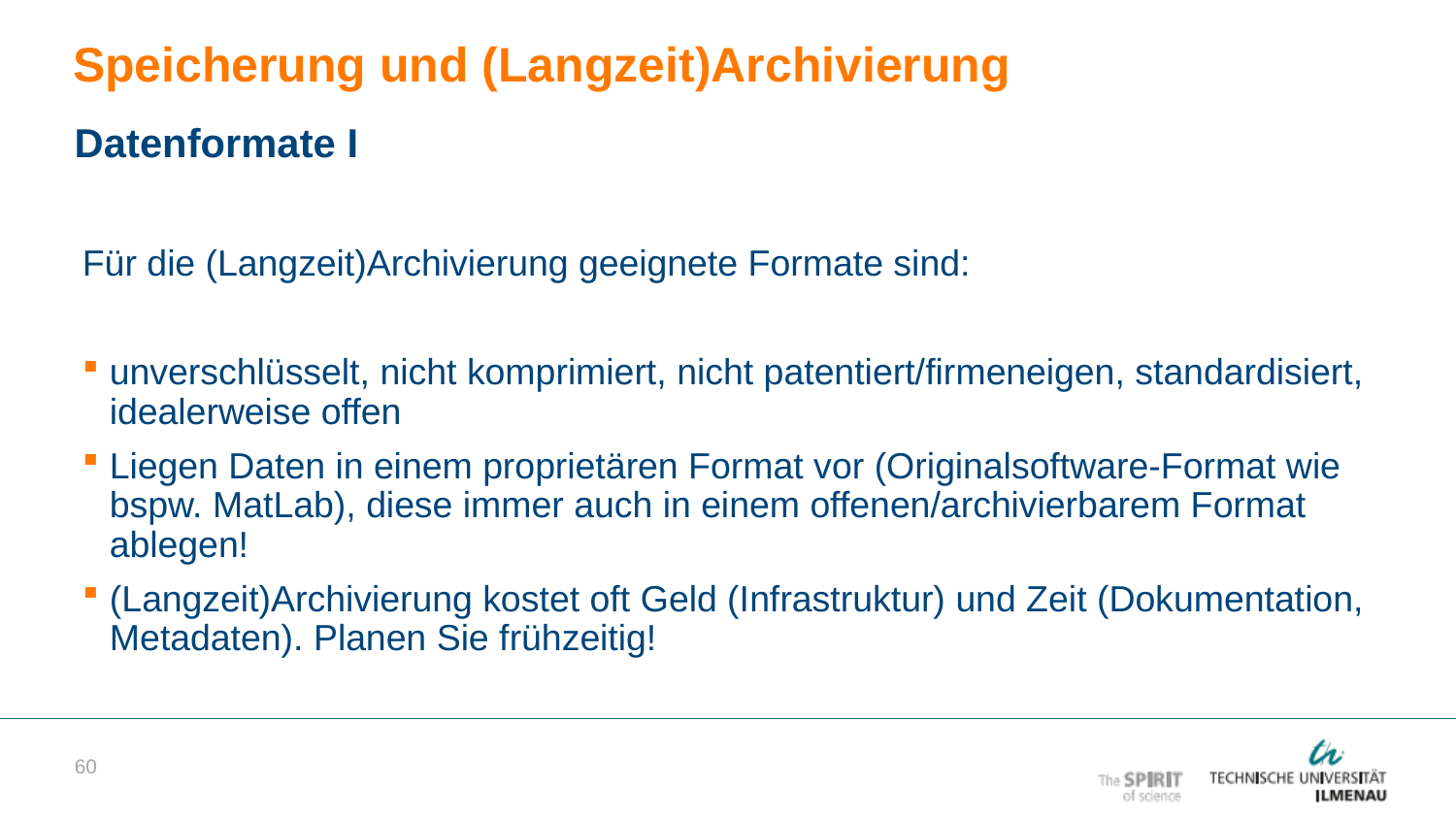

# Speicherung und (Langzeit)Archivierung
Datenformate I
Für die (Langzeit)Archivierung geeignete Formate sind:

unverschlüsselt, nicht komprimiert, nicht patentiert/firmeneigen, standardisiert, idealerweise offen
Liegen Daten in einem proprietären Format vor (Originalsoftware-Format wie bspw. MatLab), diese immer auch in einem offenen/archivierbarem Format ablegen!
(Langzeit)Archivierung kostet oft Geld (Infrastruktur) und Zeit (Dokumentation, Metadaten). Planen Sie frühzeitig!
60